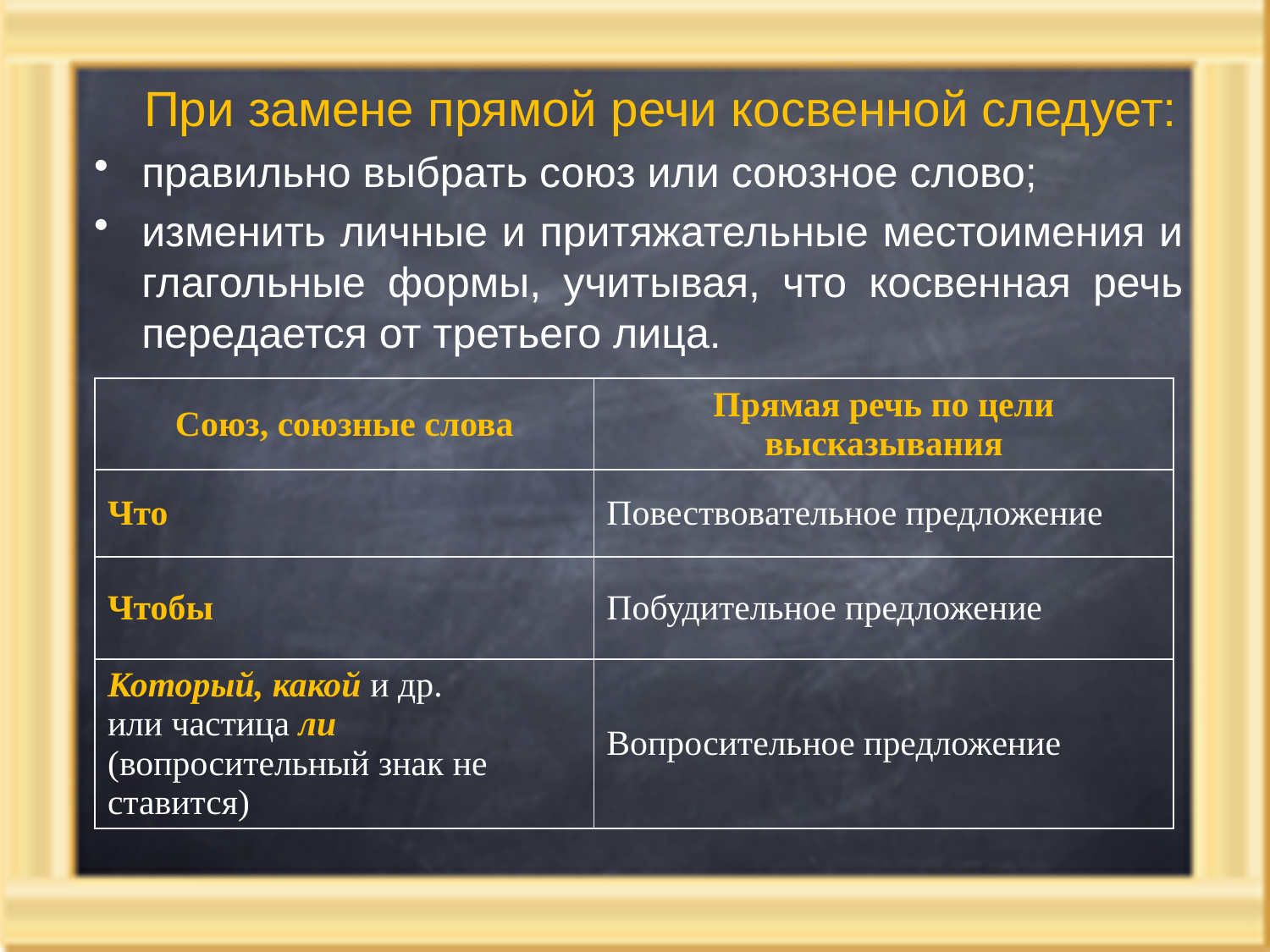

При замене прямой речи косвенной следует:
правильно выбрать союз или союзное слово;
изменить личные и притяжательные местоимения и глагольные формы, учитывая, что косвенная речь передается от третьего лица.

| Союз, союзные слова | Прямая речь по цели высказывания |
| --- | --- |
| Что | Повествовательное предложение |
| Чтобы | Побудительное предложение |
| Который, какой и др. или частица ли (вопросительный знак не ставится) | Вопросительное предложение |